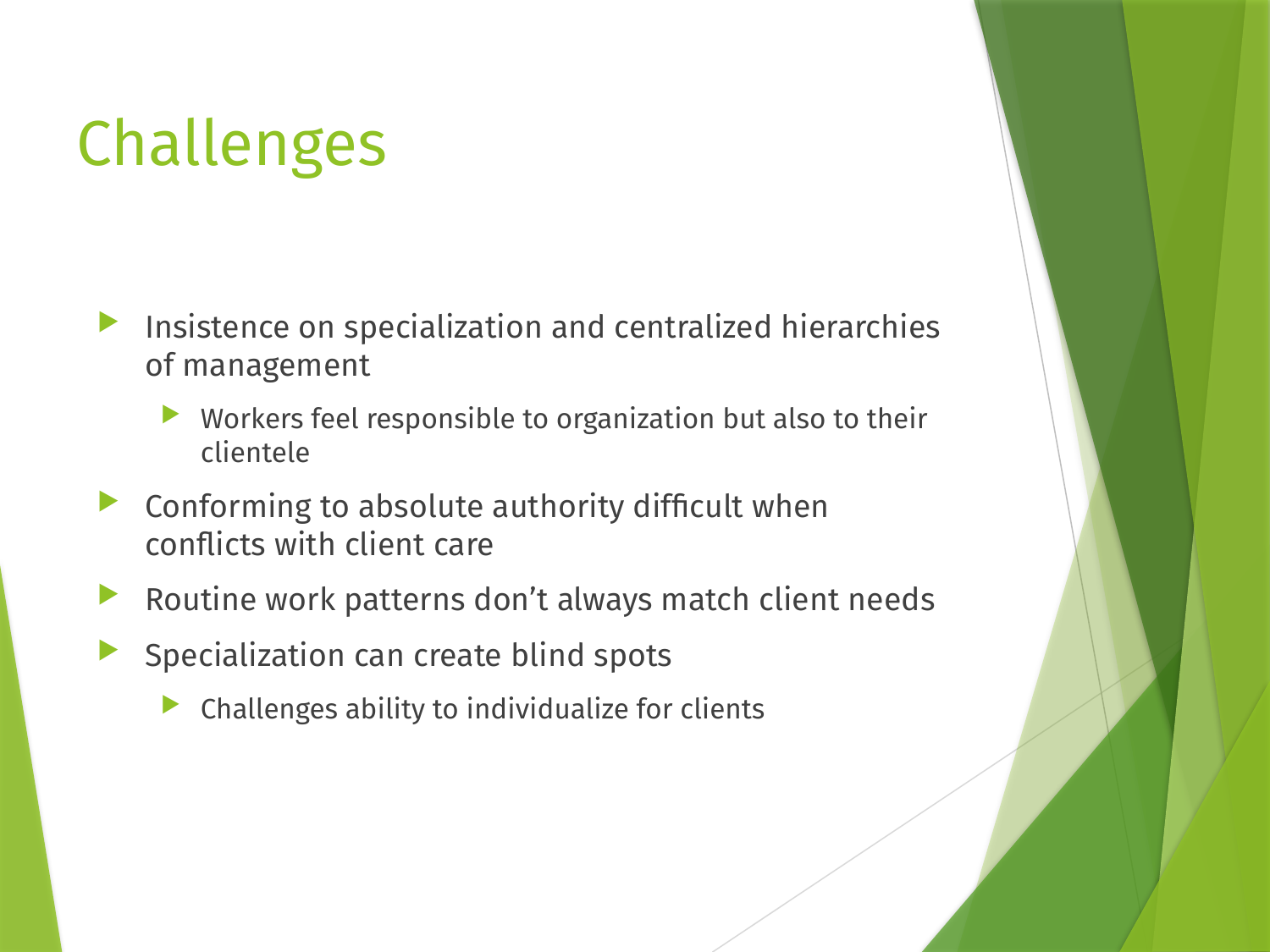

# Challenges
Insistence on specialization and centralized hierarchies of management
Workers feel responsible to organization but also to their clientele
Conforming to absolute authority difficult when conflicts with client care
Routine work patterns don’t always match client needs
Specialization can create blind spots
Challenges ability to individualize for clients